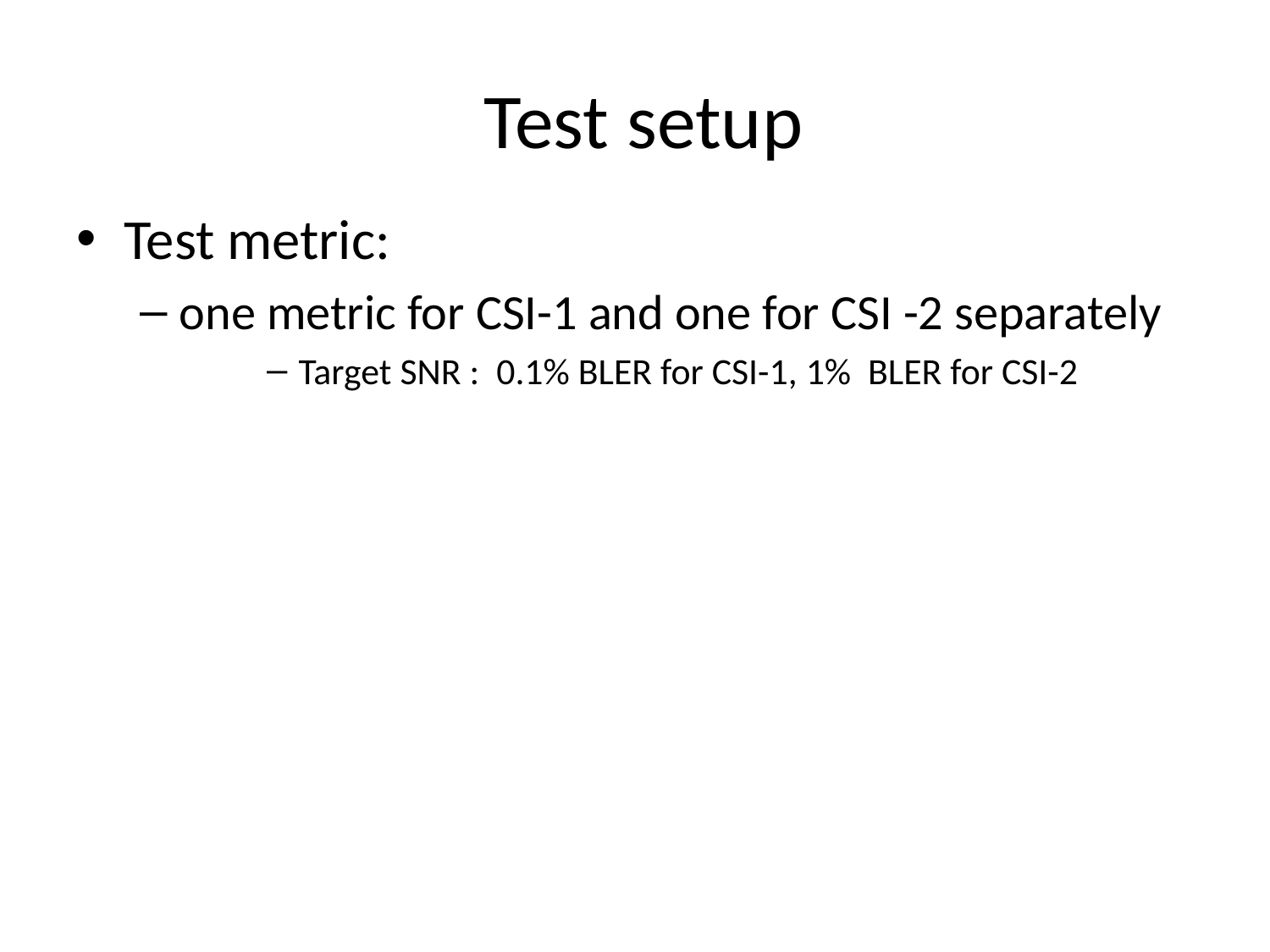

# Test setup
Test metric:
one metric for CSI-1 and one for CSI -2 separately
Target SNR :  0.1% BLER for CSI-1, 1%  BLER for CSI-2